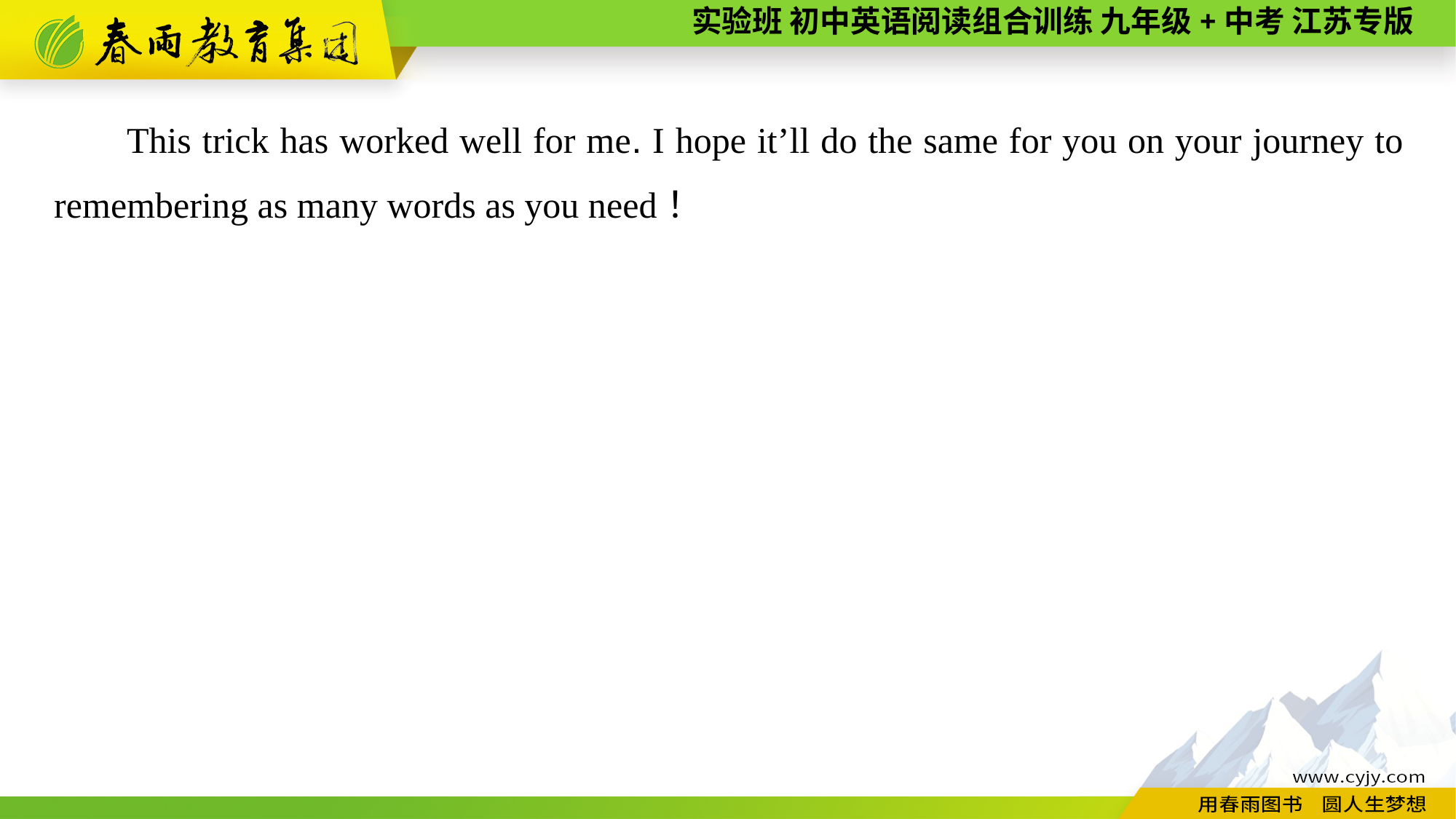

This trick has worked well for me. I hope it’ll do the same for you on your journey to remembering as many words as you need！